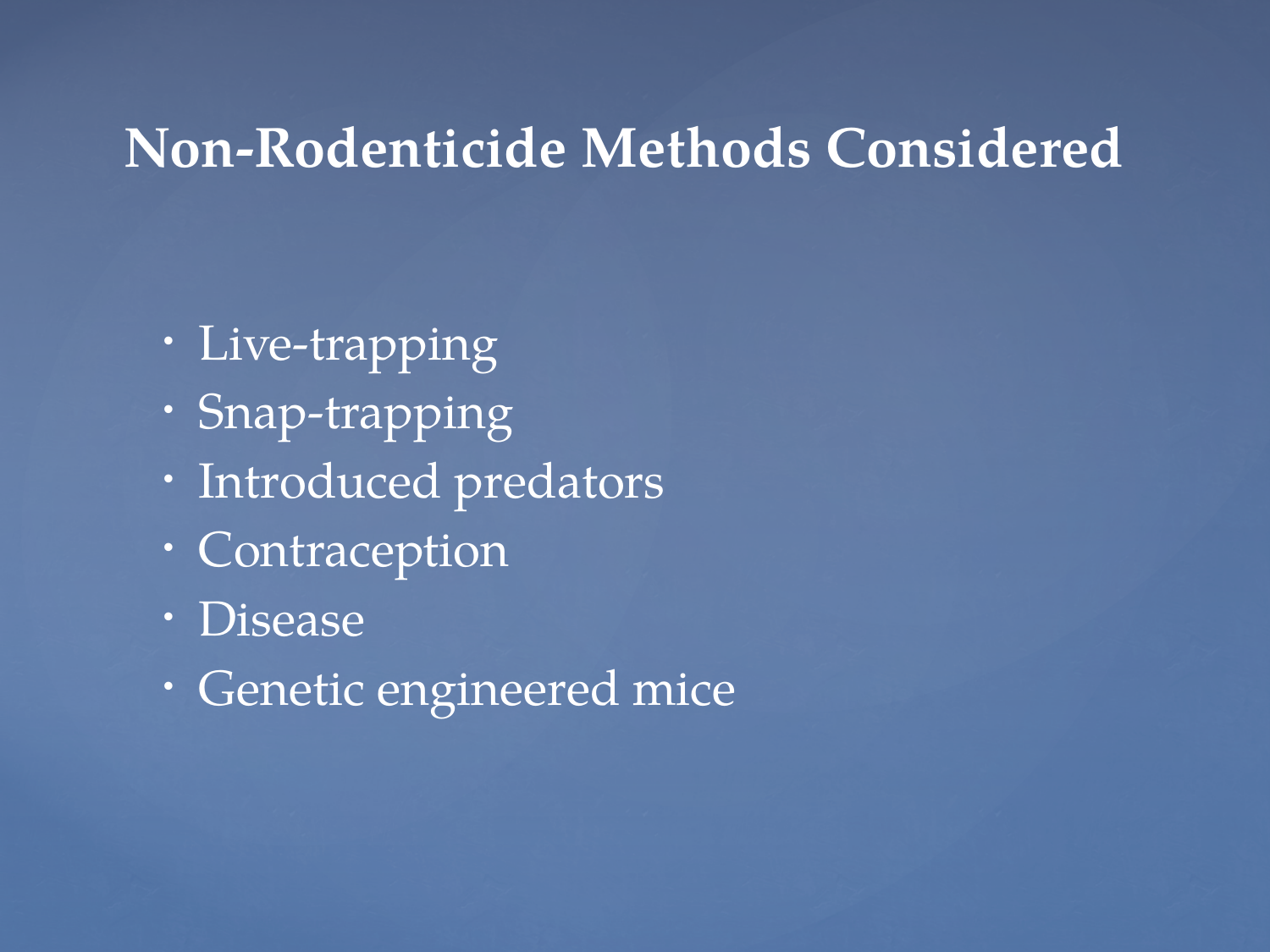

# Non-Rodenticide Methods Considered
Live-trapping
Snap-trapping
Introduced predators
Contraception
Disease
Genetic engineered mice